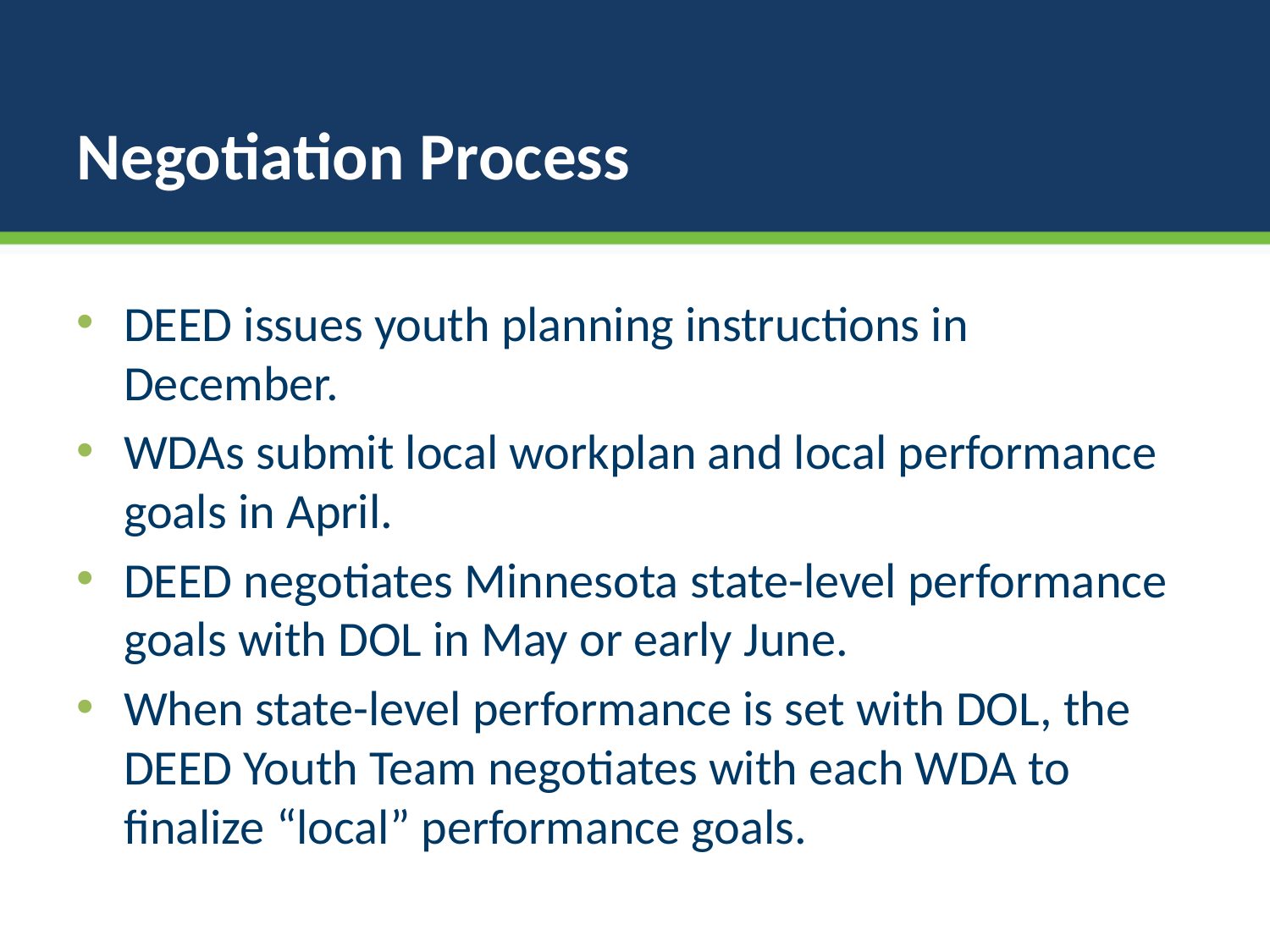

# Negotiation Process
DEED issues youth planning instructions in December.
WDAs submit local workplan and local performance goals in April.
DEED negotiates Minnesota state-level performance goals with DOL in May or early June.
When state-level performance is set with DOL, the DEED Youth Team negotiates with each WDA to finalize “local” performance goals.